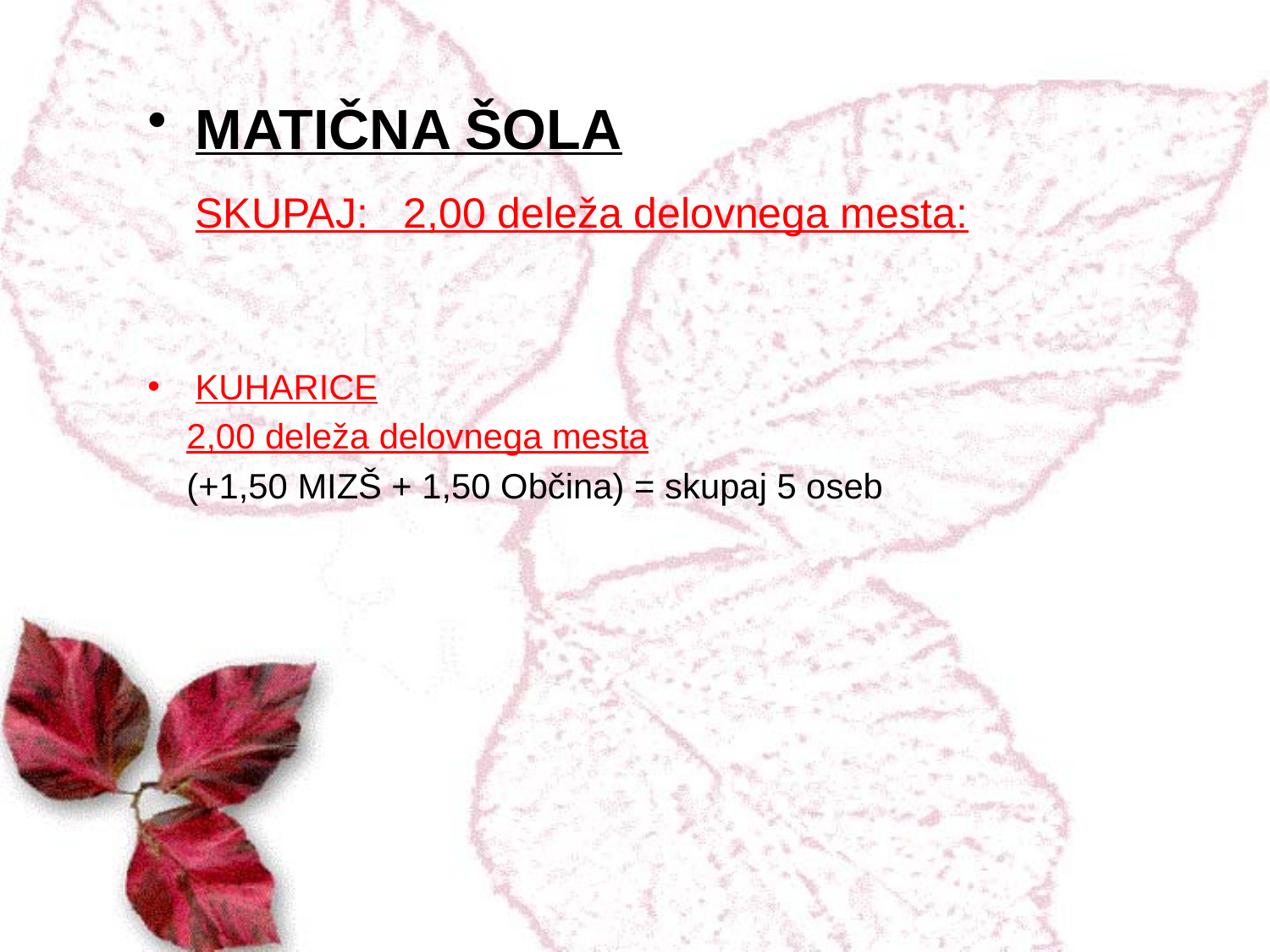

MATIČNA ŠOLA
	SKUPAJ:   2,00 deleža delovnega mesta:

KUHARICE
    2,00 deleža delovnega mesta
    (+1,50 MIZŠ + 1,50 Občina) = skupaj 5 oseb